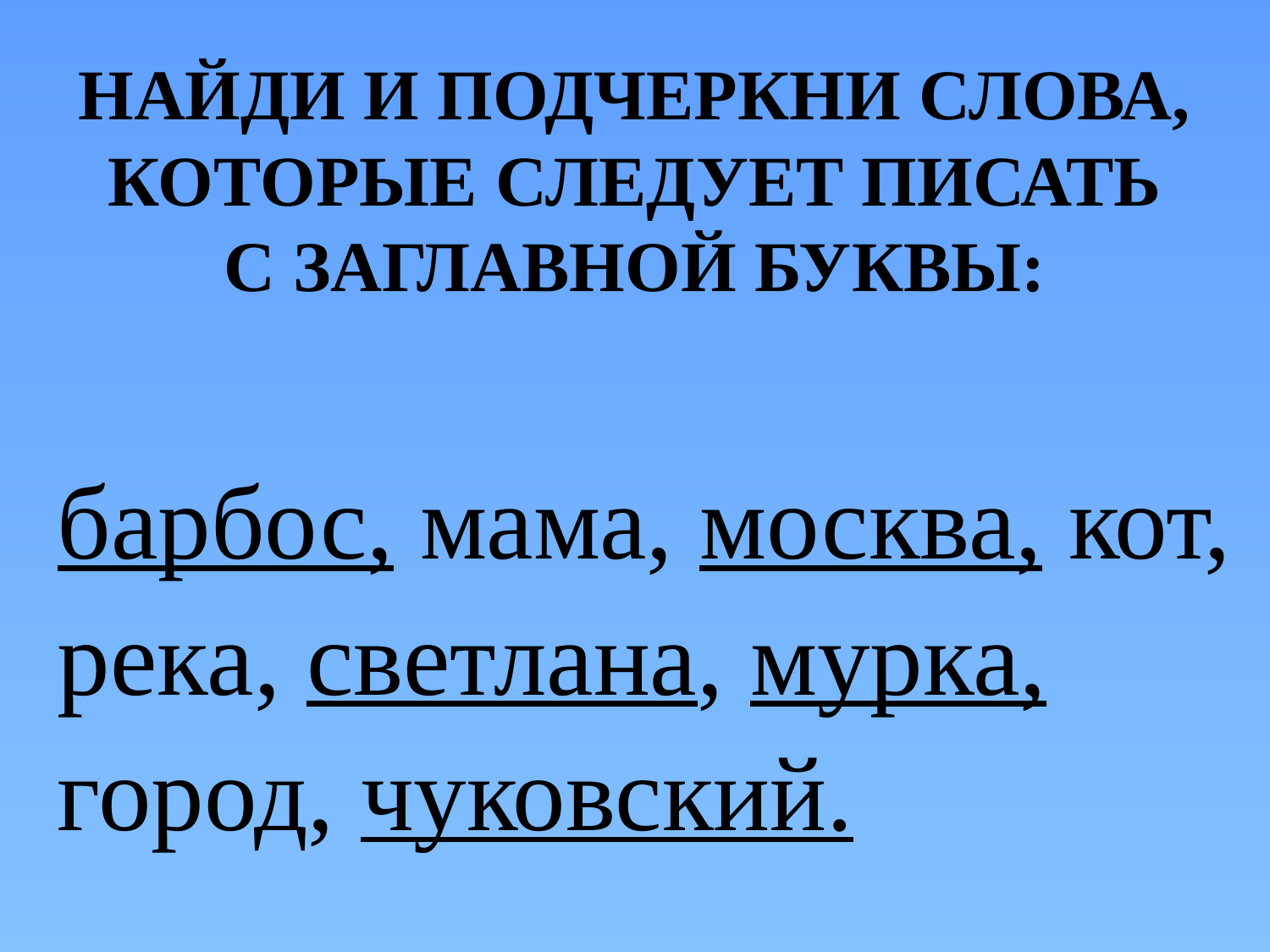

# НАЙДИ И ПОДЧЕРКНИ СЛОВА, КОТОРЫЕ СЛЕДУЕТ ПИСАТЬ С ЗАГЛАВНОЙ БУКВЫ:

барбос, мама, москва, кот, река, светлана, мурка, город, чуковский.